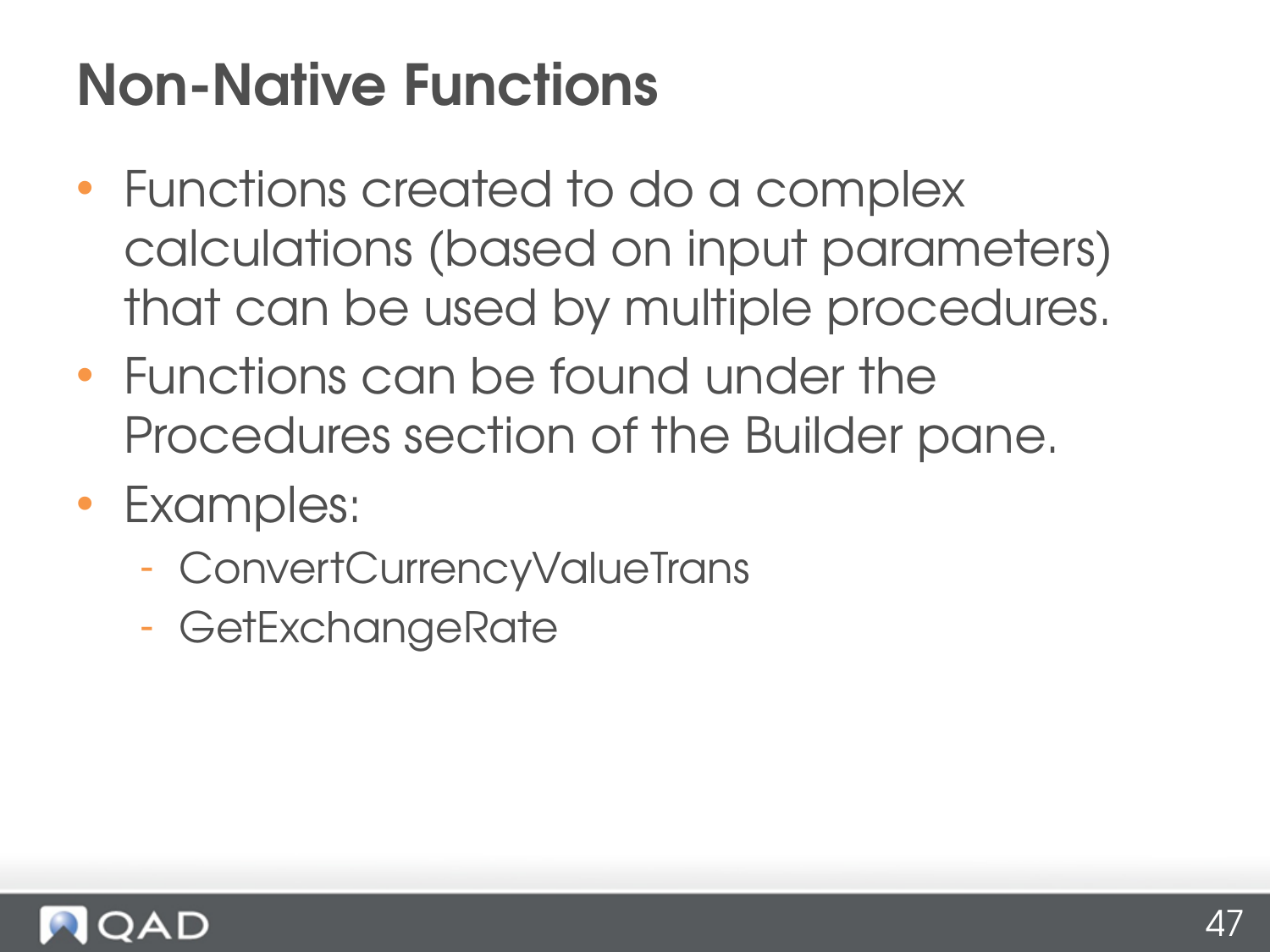

# Non-Native Functions
Functions created to do a complex calculations (based on input parameters) that can be used by multiple procedures.
Functions can be found under the Procedures section of the Builder pane.
Examples:
ConvertCurrencyValueTrans
GetExchangeRate

47